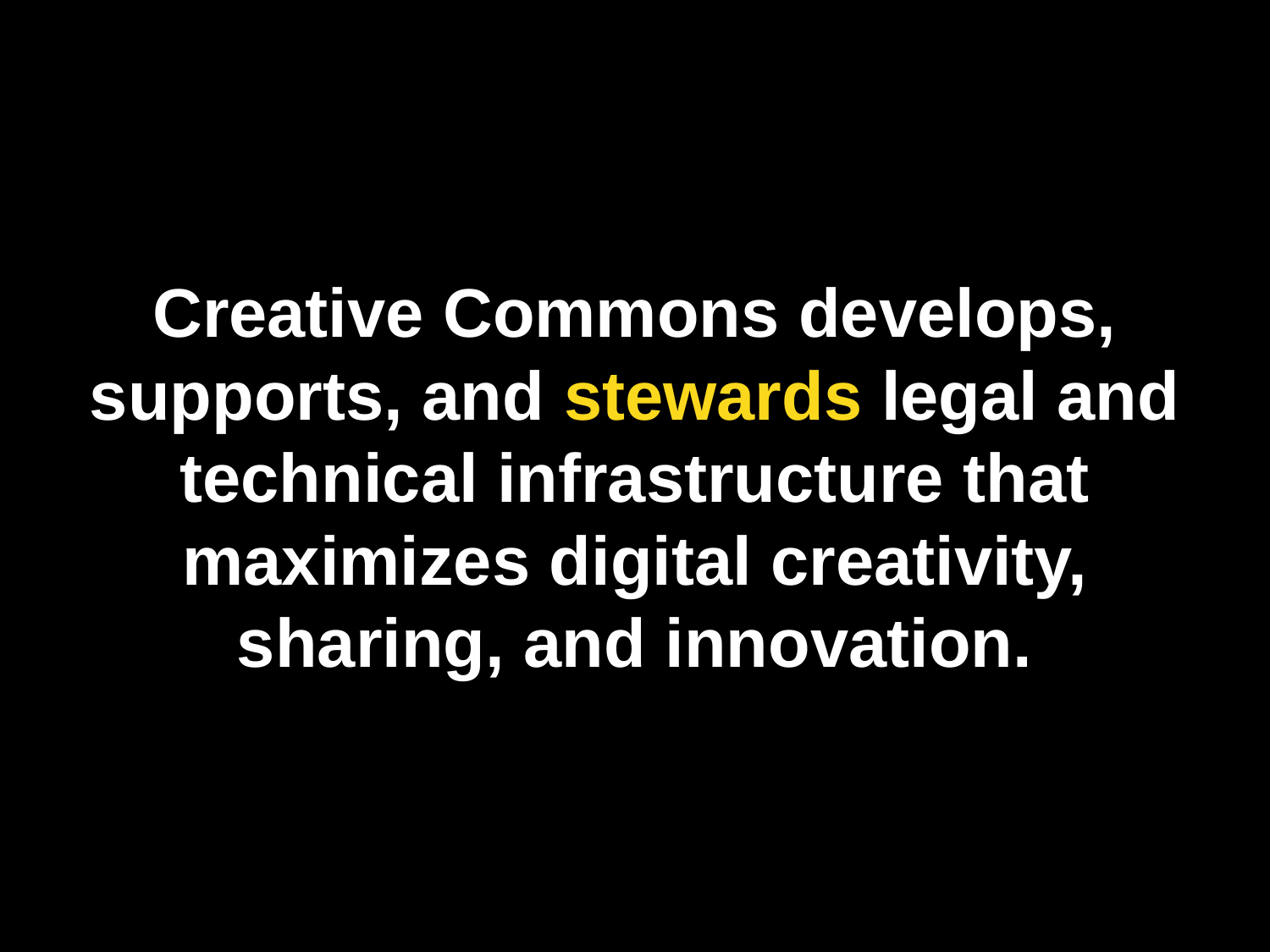

# Creative Commons develops, supports, and stewards legal and technical infrastructure that maximizes digital creativity, sharing, and innovation.